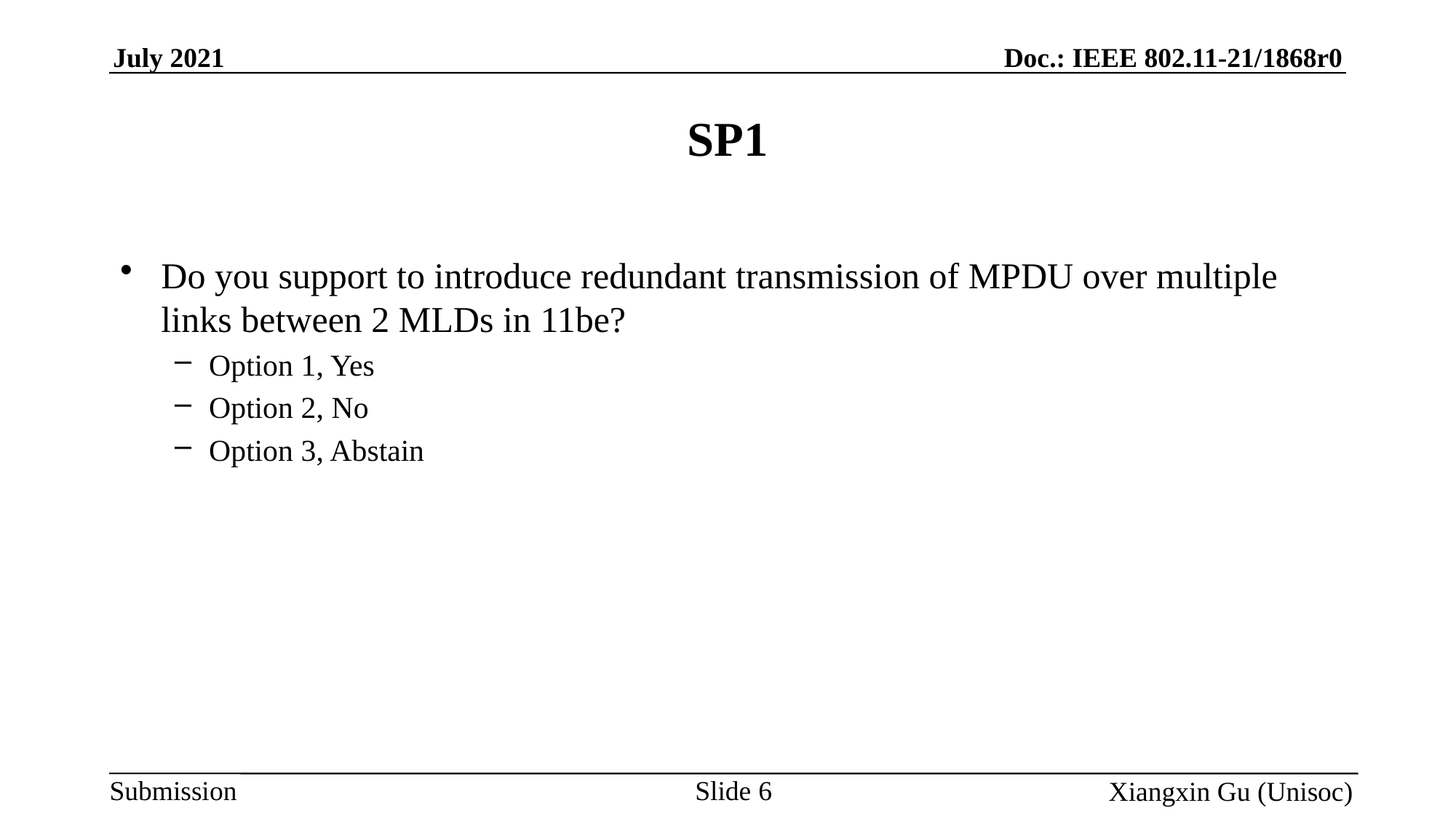

# SP1
Do you support to introduce redundant transmission of MPDU over multiple links between 2 MLDs in 11be?
Option 1, Yes
Option 2, No
Option 3, Abstain

Slide 6
Xiangxin Gu (Unisoc)